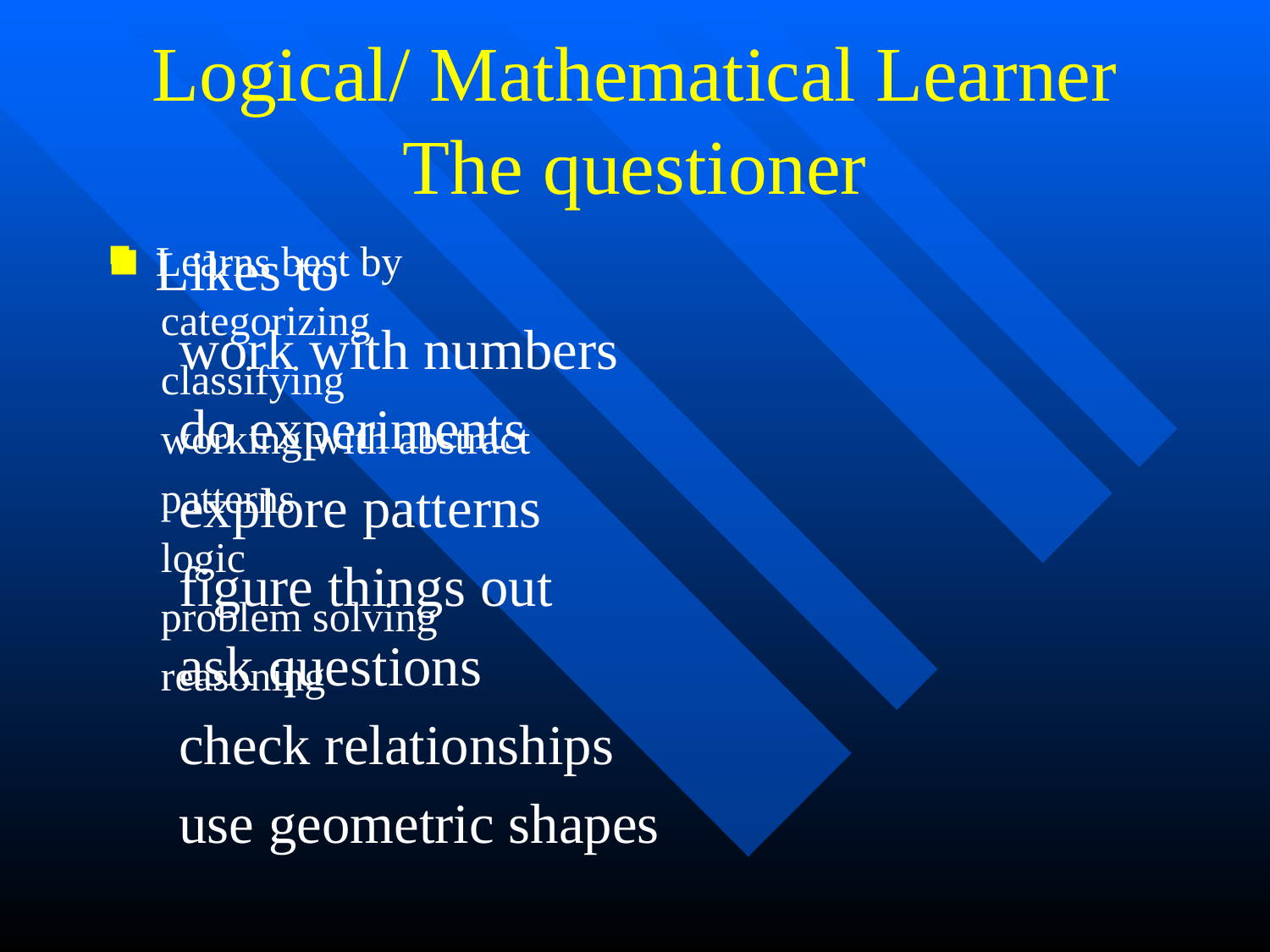

# Logical/ Mathematical Learner The questioner
Likes to
     work with numbers
     do experiments
     explore patterns
     figure things out
     ask questions
     check relationships
     use geometric shapes
Learns best by
     categorizing
     classifying
     working with abstract
     patterns
     logic
     problem solving
     reasoning